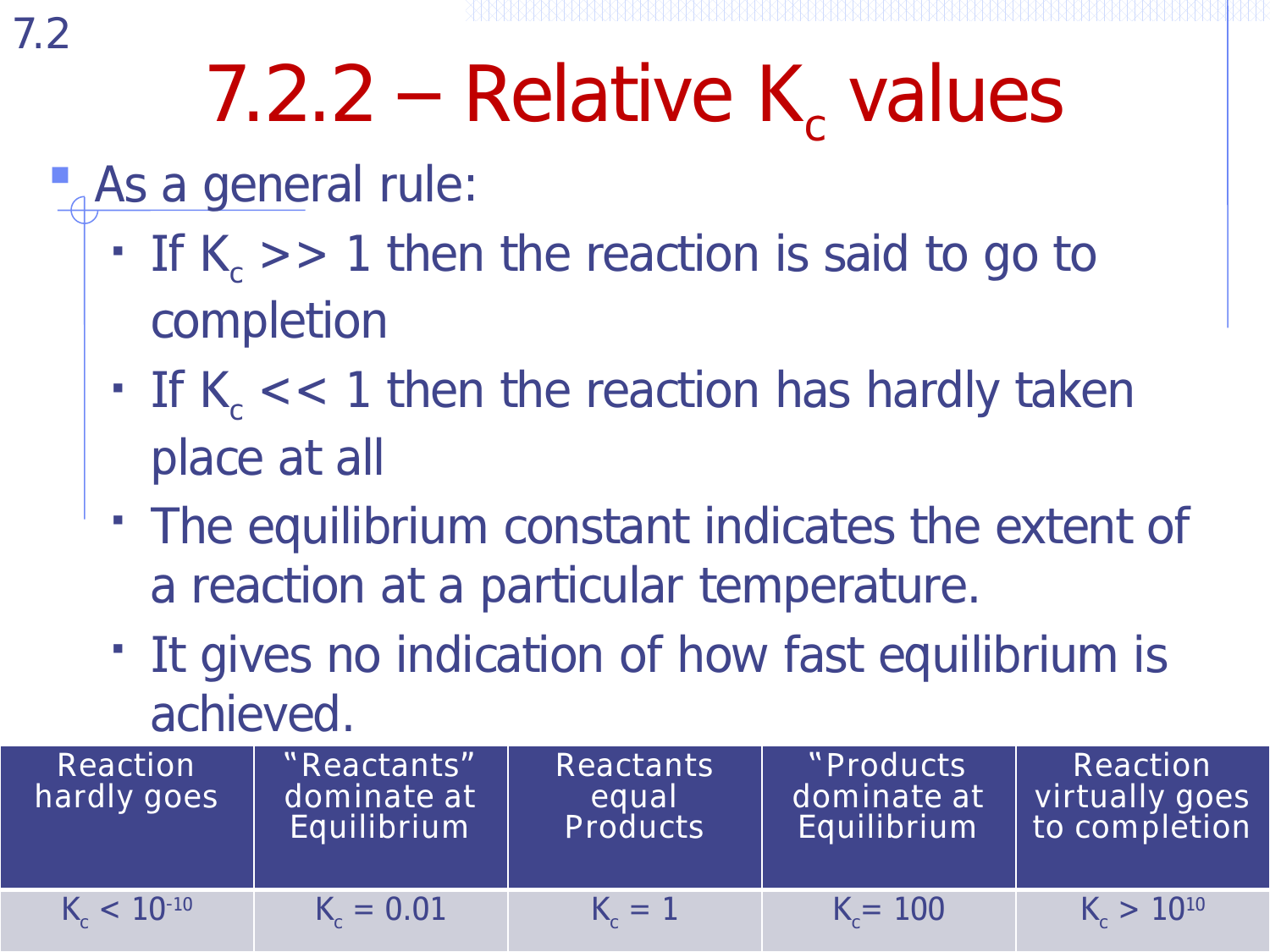

# 7.2.2 – Relative Kc values
As a general rule:
If Kc >> 1 then the reaction is said to go to completion
If Kc << 1 then the reaction has hardly taken place at all
The equilibrium constant indicates the extent of a reaction at a particular temperature.
It gives no indication of how fast equilibrium is achieved.
| Reaction hardly goes | “Reactants” dominate at Equilibrium | Reactants equal Products | “Products dominate at Equilibrium | Reaction virtually goes to completion |
| --- | --- | --- | --- | --- |
| Kc < 10-10 | Kc = 0.01 | Kc = 1 | Kc= 100 | Kc > 1010 |